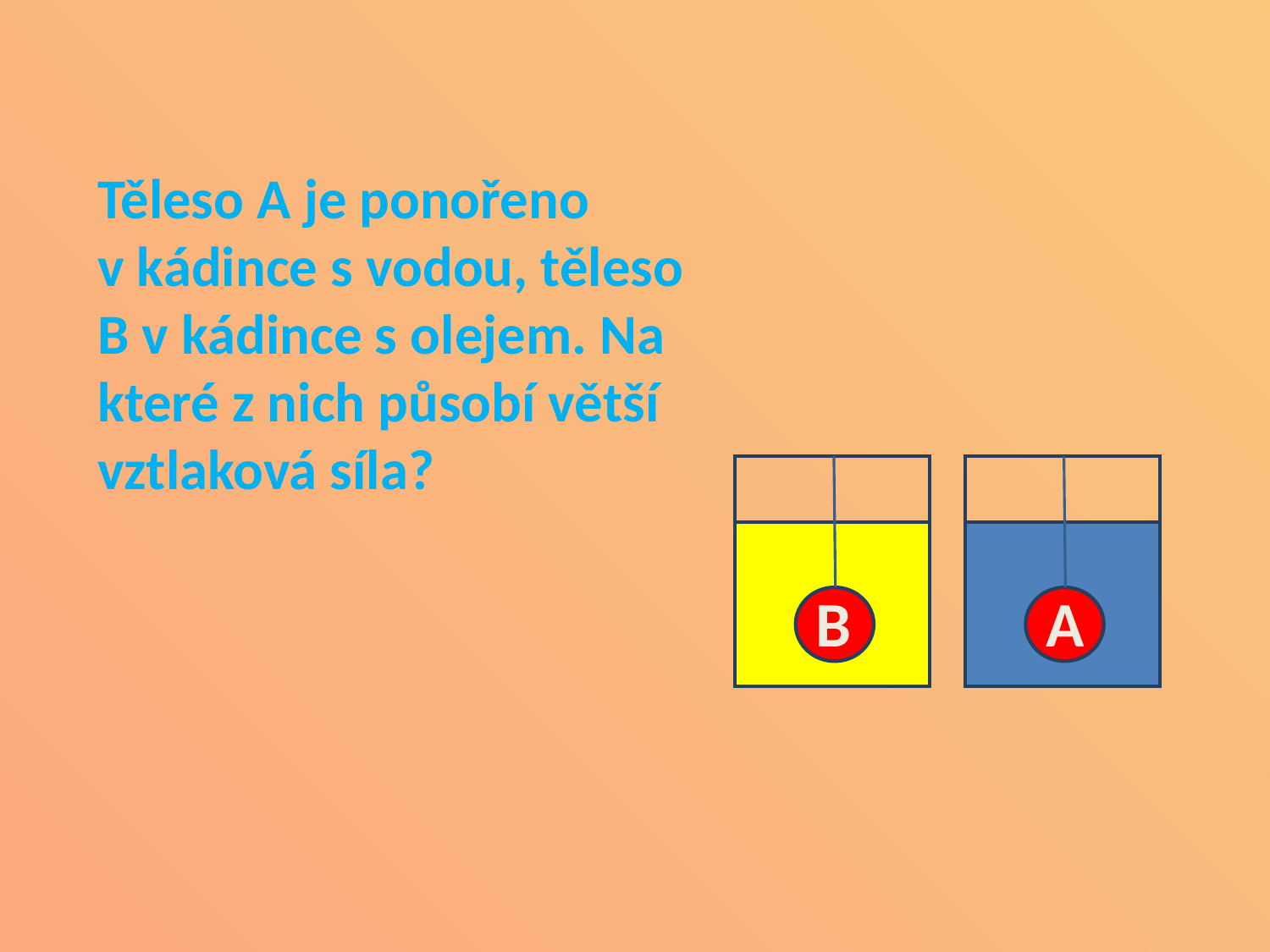

Těleso A je ponořeno v kádince s vodou, těleso B v kádince s olejem. Na které z nich působí větší vztlaková síla?

B

A